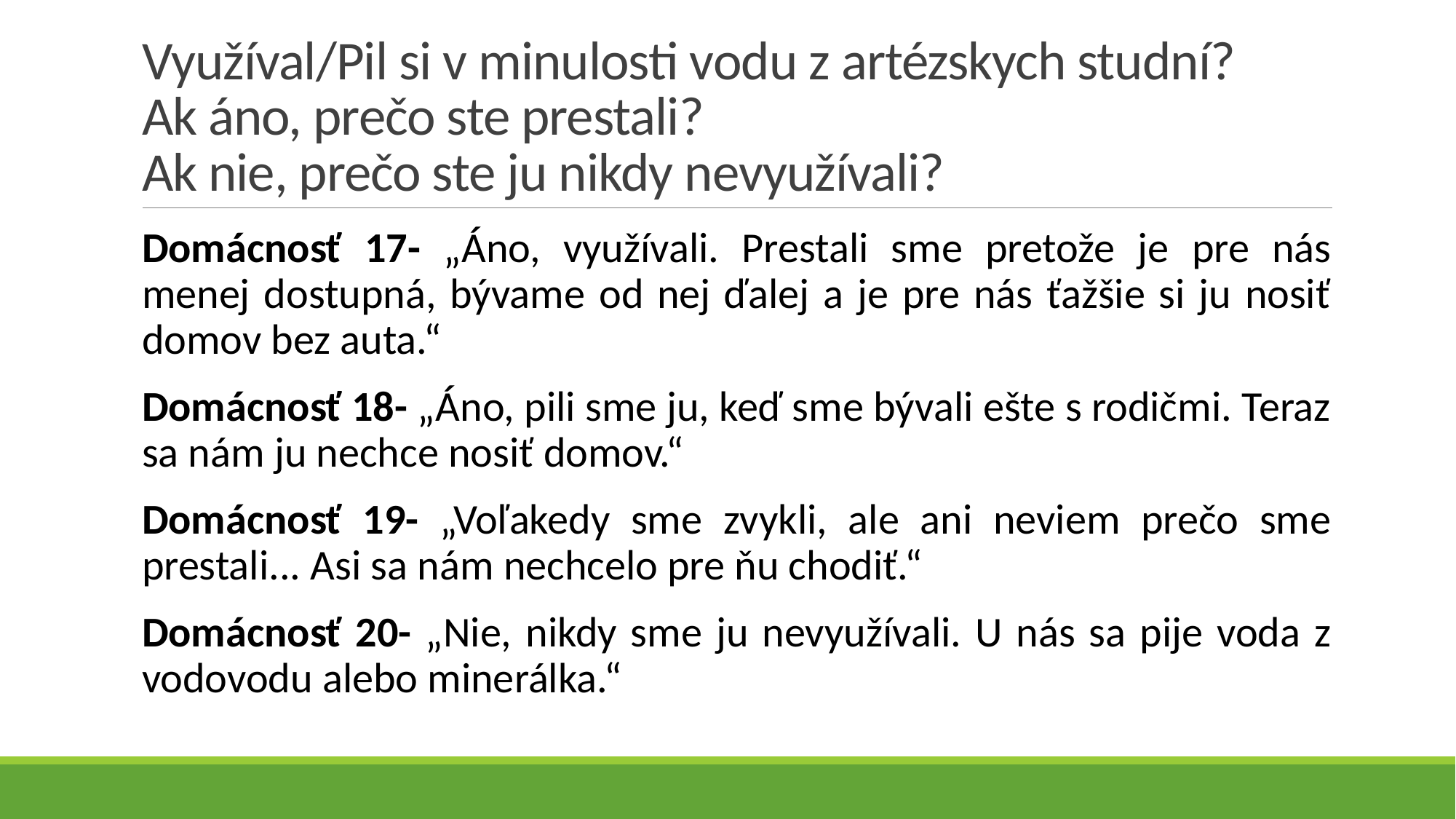

# Využíval/Pil si v minulosti vodu z artézskych studní? Ak áno, prečo ste prestali? Ak nie, prečo ste ju nikdy nevyužívali?
Domácnosť 17- „Áno, využívali. Prestali sme pretože je pre nás menej dostupná, bývame od nej ďalej a je pre nás ťažšie si ju nosiť domov bez auta.“
Domácnosť 18- „Áno, pili sme ju, keď sme bývali ešte s rodičmi. Teraz sa nám ju nechce nosiť domov.“
Domácnosť 19- „Voľakedy sme zvykli, ale ani neviem prečo sme prestali... Asi sa nám nechcelo pre ňu chodiť.“
Domácnosť 20- „Nie, nikdy sme ju nevyužívali. U nás sa pije voda z vodovodu alebo minerálka.“